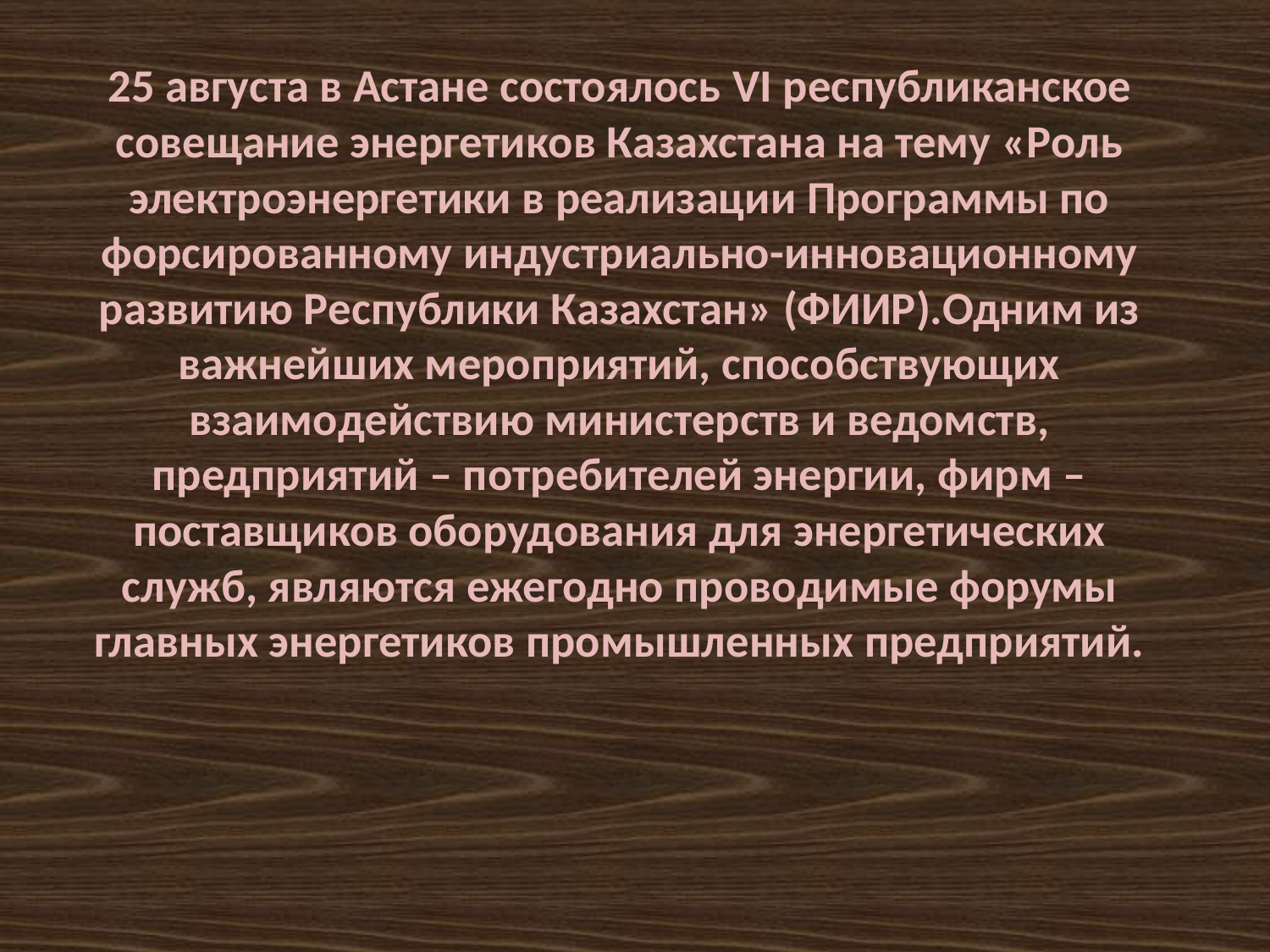

25 августа в Астане состоялось VI республиканское совещание энергетиков Казахстана на тему «Роль электроэнергетики в реализации Программы по форсированному индустриально-инновационному развитию Республики Казахстан» (ФИИР).Одним из важнейших мероприятий, способствующих взаимодействию министерств и ведомств, предприятий – потребителей энергии, фирм – поставщиков оборудования для энергетических служб, являются ежегодно проводимые форумы главных энергетиков промышленных предприятий.